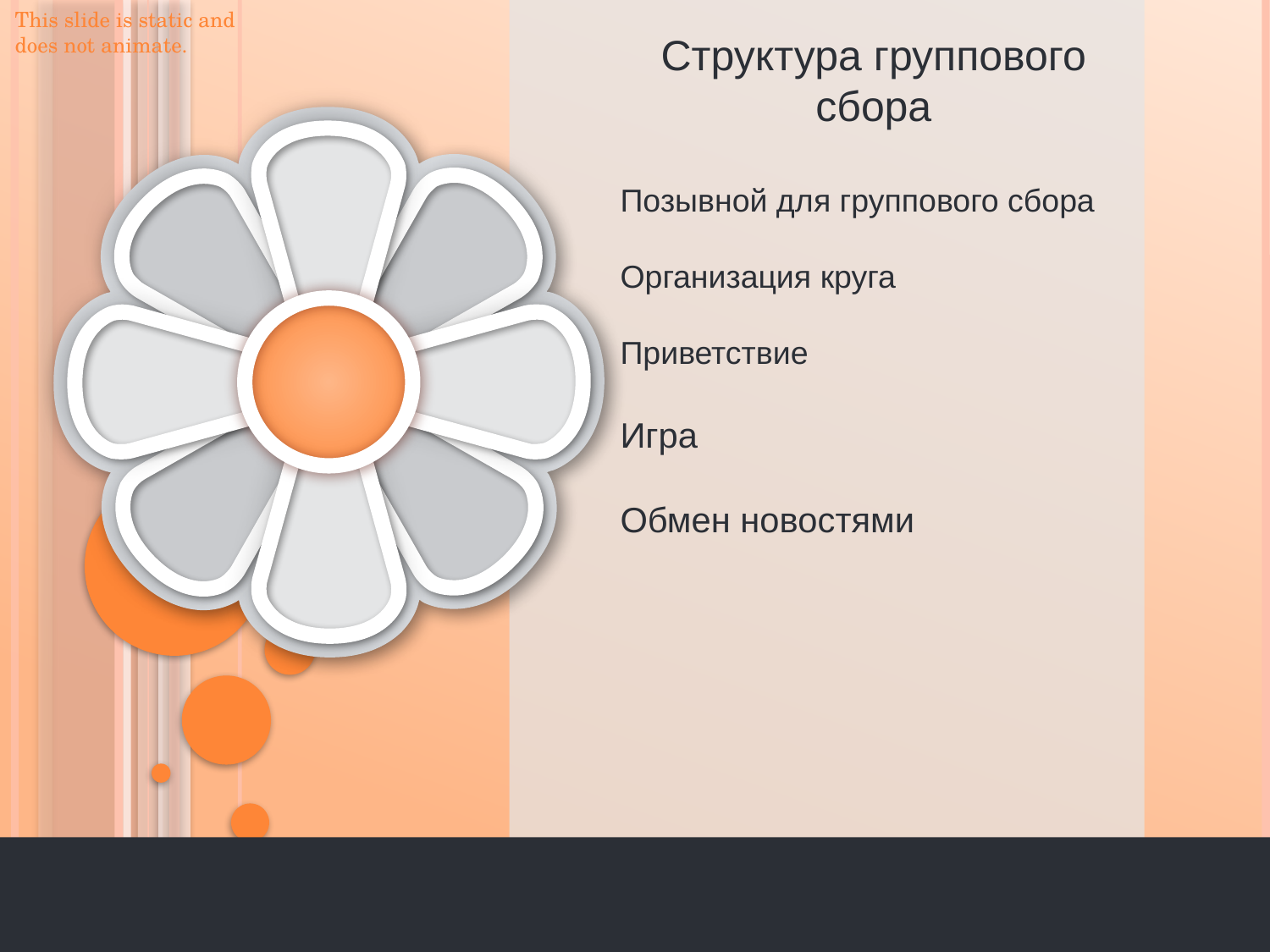

This slide is static and
does not animate.
Структура группового сбора

Позывной для группового сбора

Организация круга

Приветствие

Игра

Обмен новостями